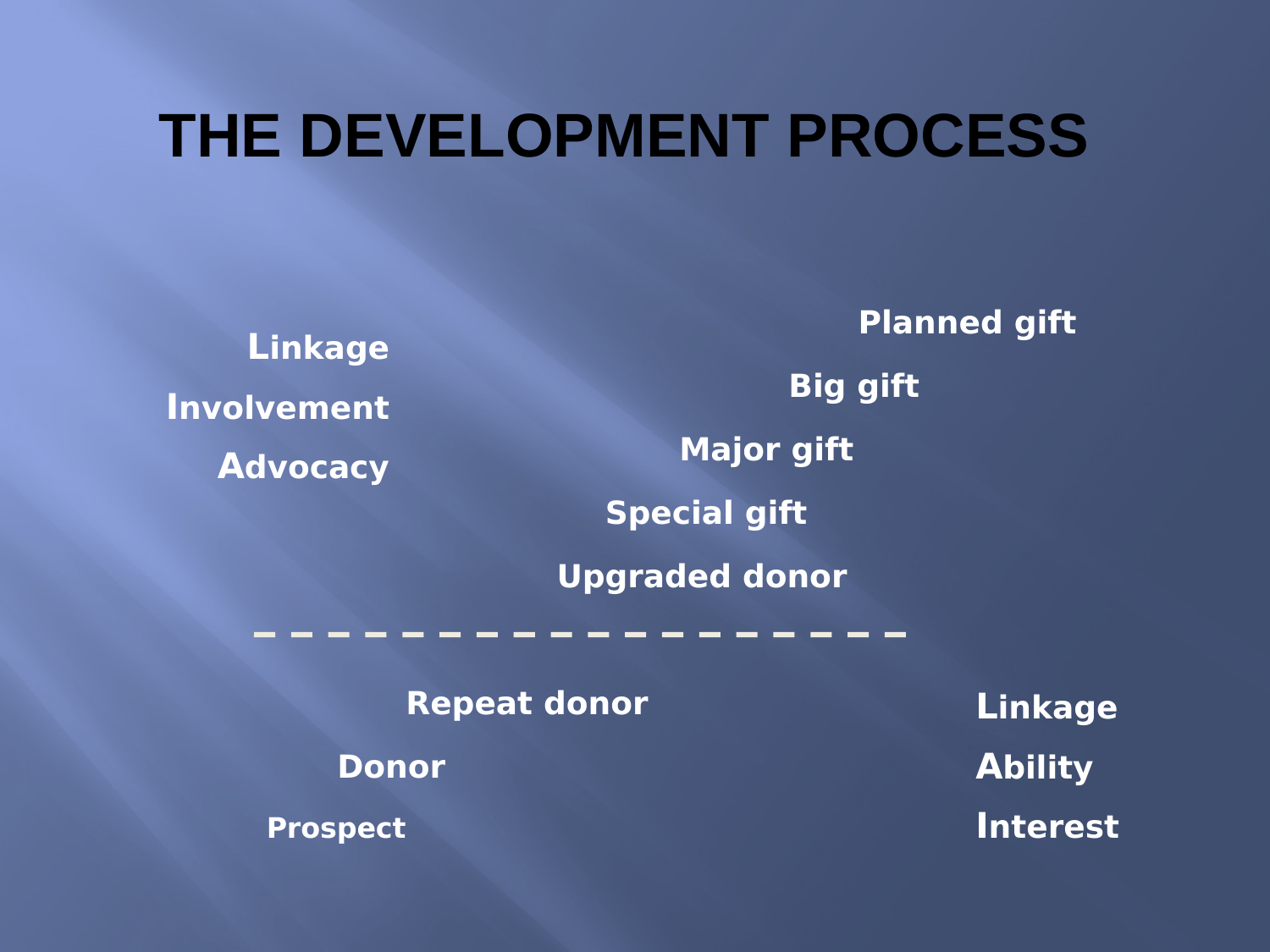

THE DEVELOPMENT PROCESS
Planned gift
Linkage
Involvement
Advocacy
Big gift

Major gift
Special gift
Upgraded donor

Repeat donor
Linkage
Ability
Interest
Donor
Prospect